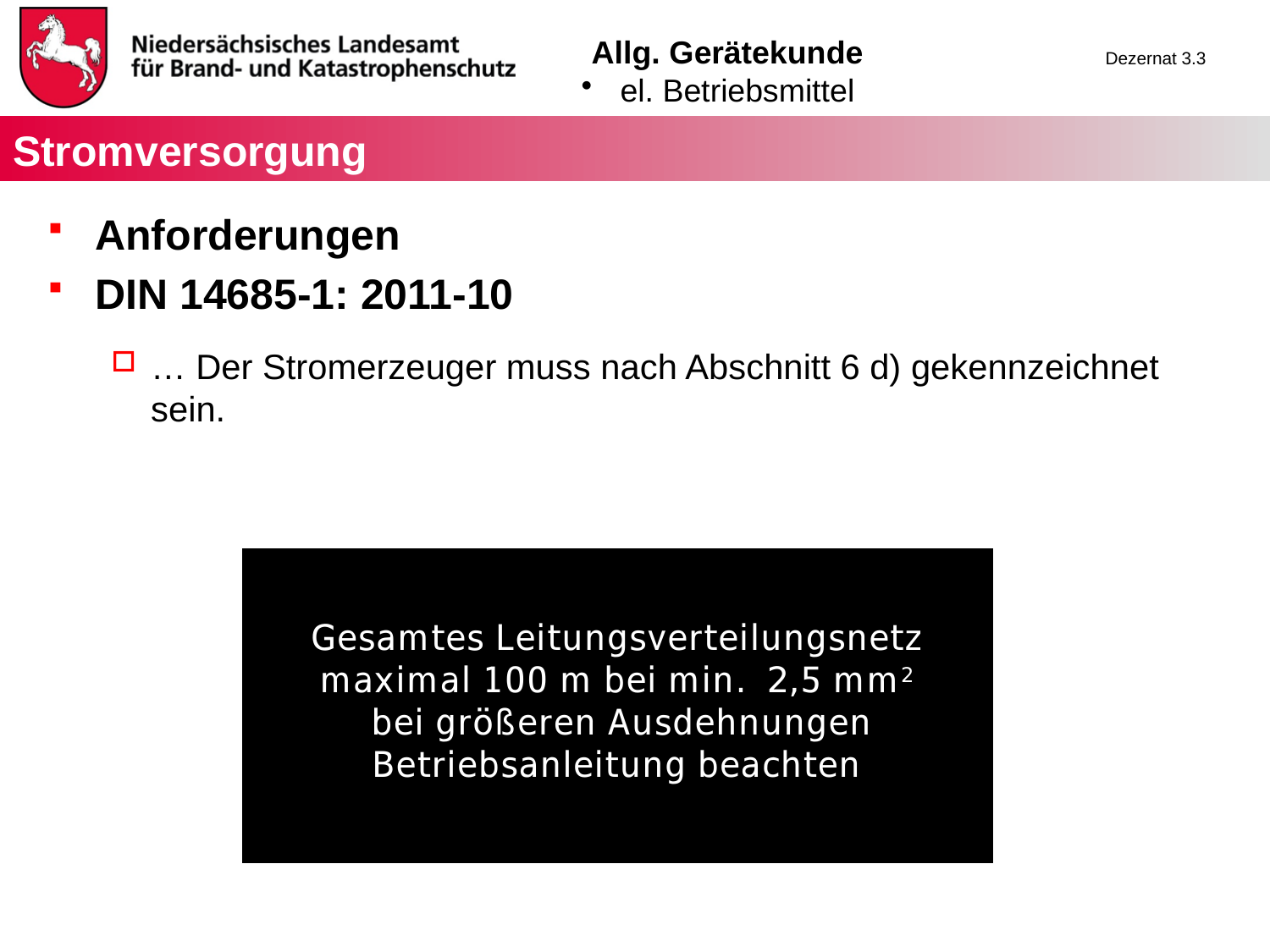

# Stromversorgung
Anforderungen
DIN 14685-1: 2011-10

… Der Stromerzeuger muss nach Abschnitt 6 d) gekennzeichnet sein.

Gesamtes Leitungsverteilungsnetz maximal 100 m bei min.  2,5 mm2
 bei größeren Ausdehnungen
Betriebsanleitung beachten